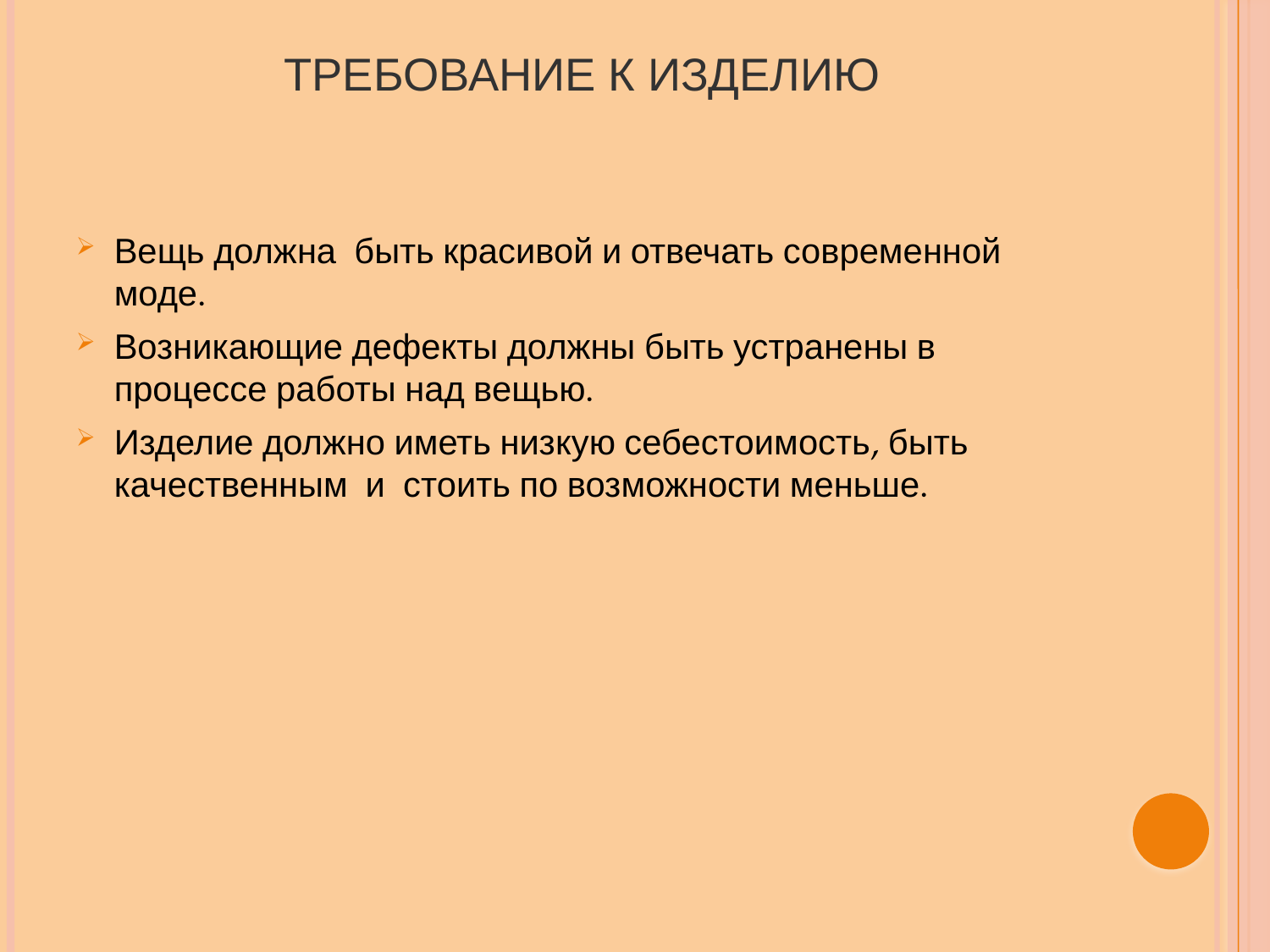

# Требование к изделию
Вещь должна  быть красивой и отвечать современной моде.
Возникающие дефекты должны быть устранены в процессе работы над вещью.
Изделие должно иметь низкую себестоимость, быть качественным  и  стоить по возможности меньше.